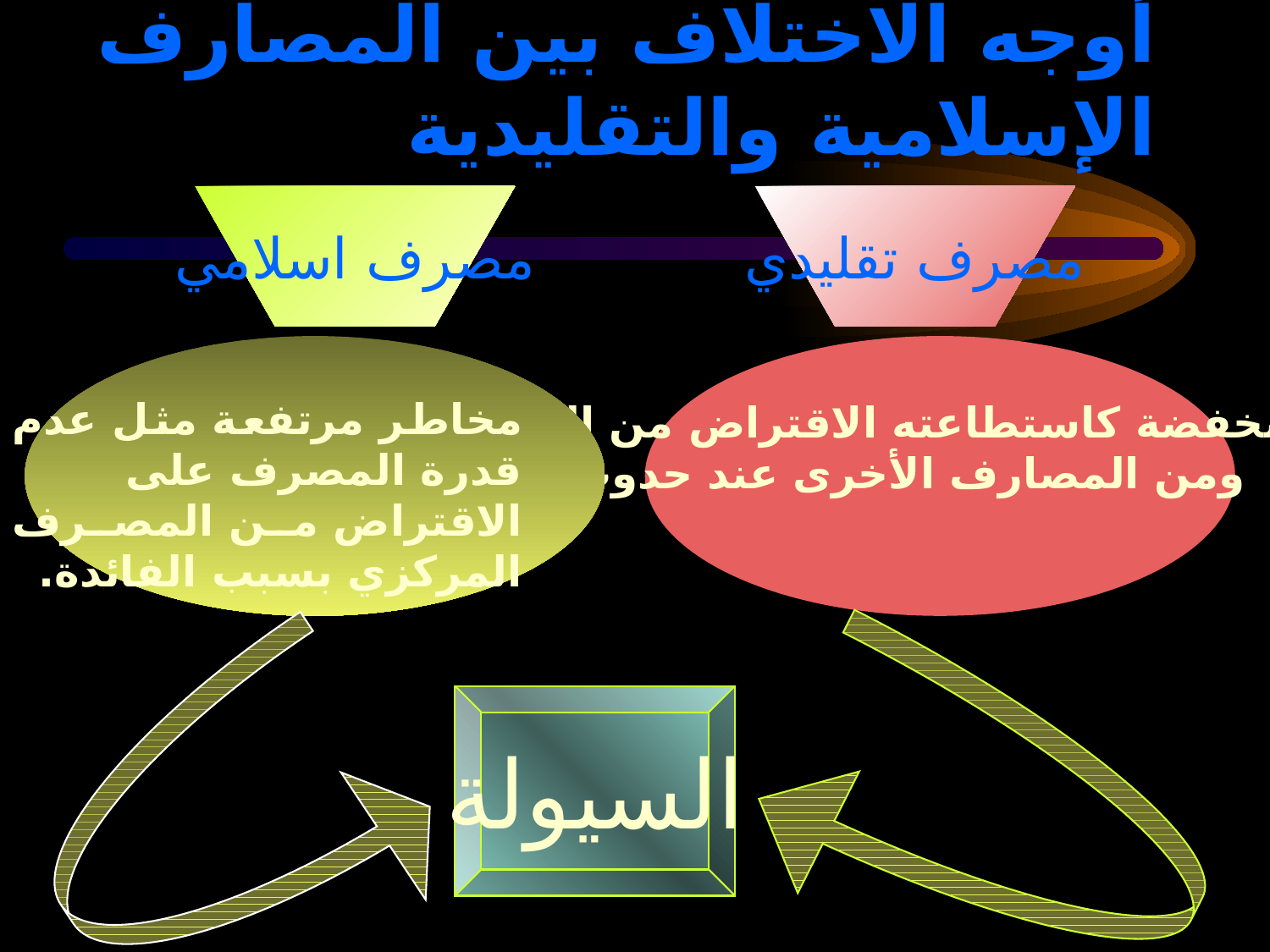

# أوجه الاختلاف بين المصارف الإسلامية والتقليدية
مصرف اسلامي
مصرف تقليدي

مخاطر منخفضة كاستطاعته الاقتراض من المصرف
 المركزي  ومن المصارف الأخرى عند حدوث الأزمة.

مخاطر مرتفعة مثل عدم قدرة المصرف على
الاقتراض من المصرف المركزي بسبب الفائدة.

السيولة